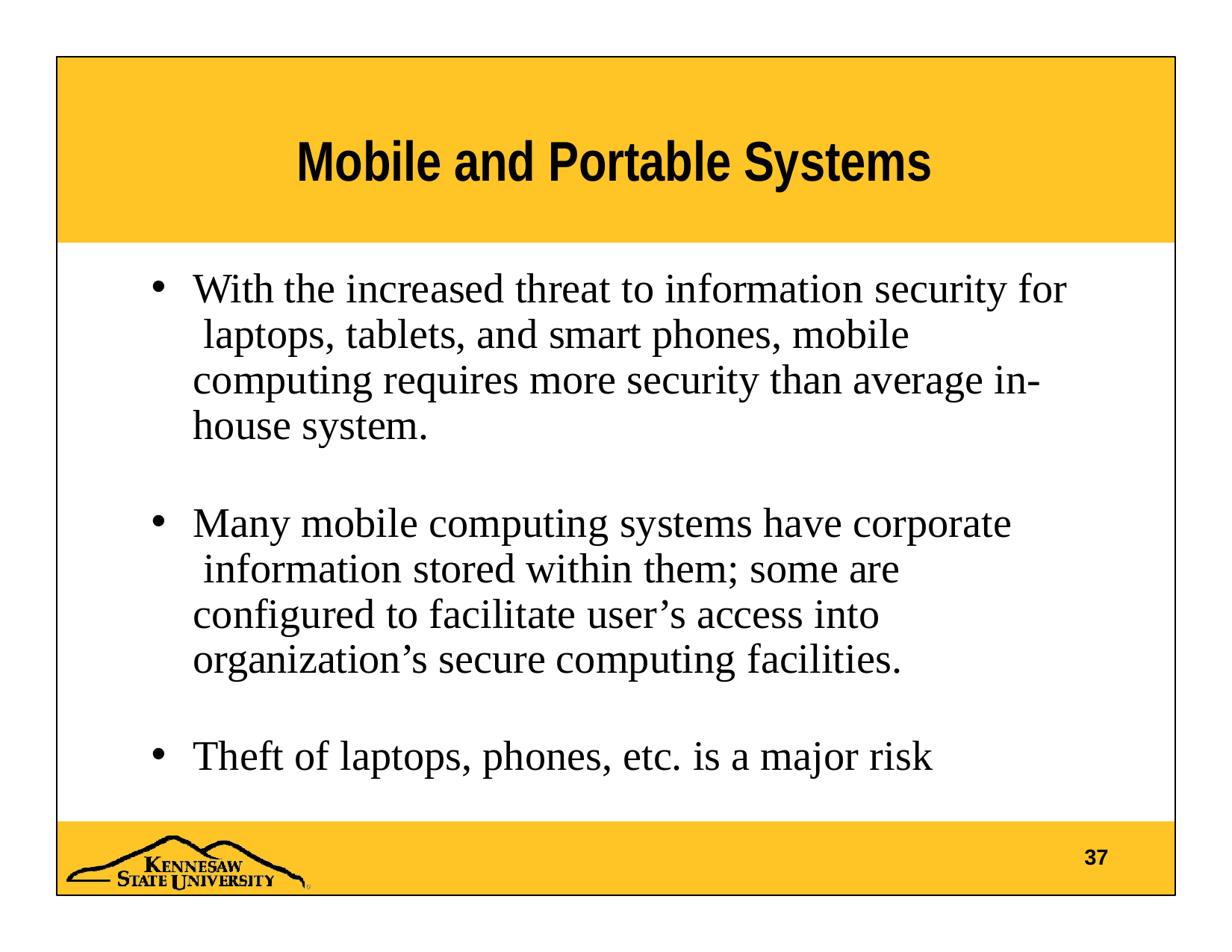

# Mobile and Portable Systems
With the increased threat to information security for  laptops, tablets, and smart phones, mobile  computing requires more security than average in-  house system.

Many mobile computing systems have corporate  information stored within them; some are  configured to facilitate user’s access into  organization’s secure computing facilities.

Theft of laptops, phones, etc. is a major risk

37